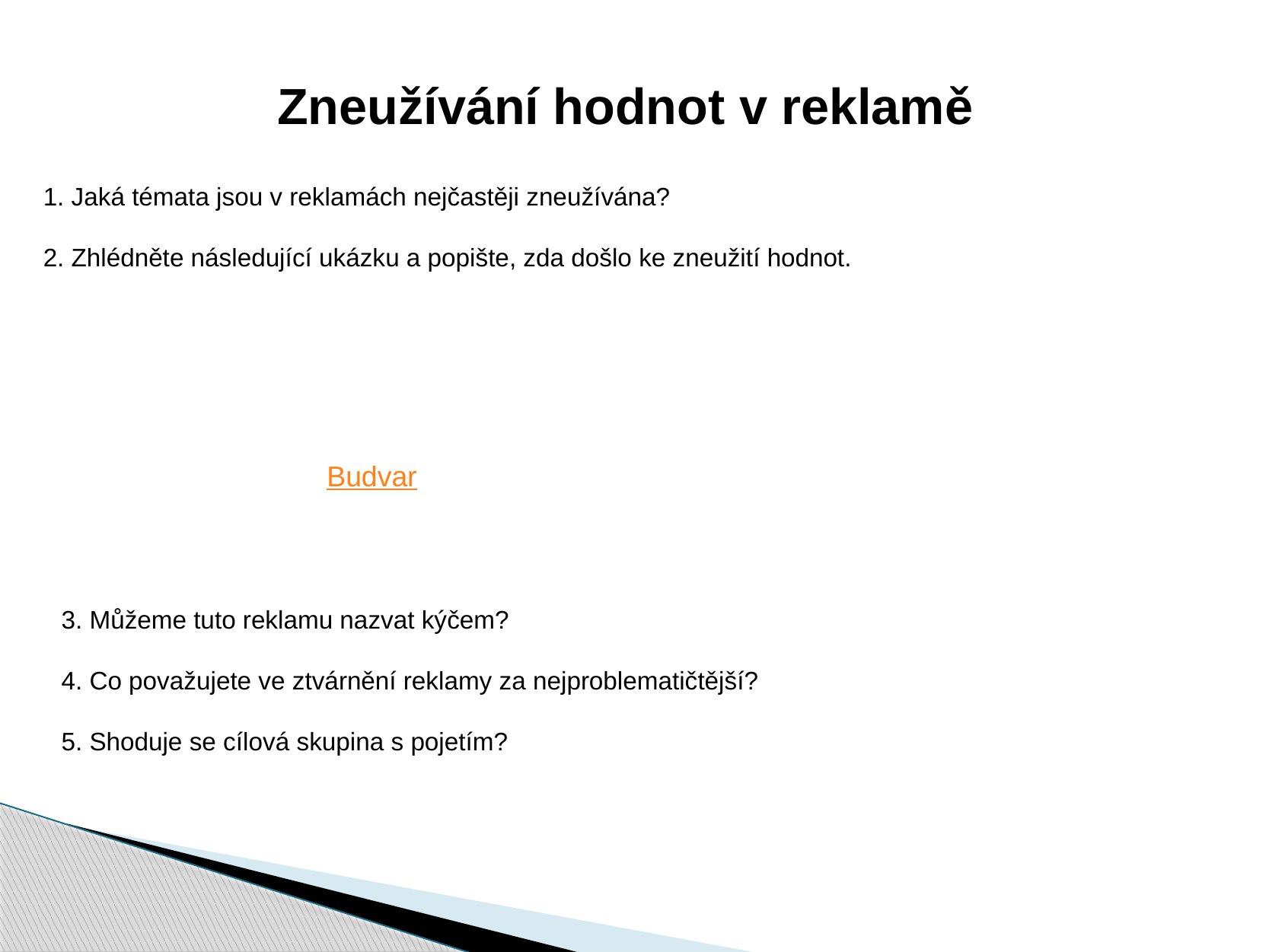

Zneužívání hodnot v reklamě

1. Jaká témata jsou v reklamách nejčastěji zneužívána?

2. Zhlédněte následující ukázku a popište, zda došlo ke zneužití hodnot.
Budvar
3. Můžeme tuto reklamu nazvat kýčem?

4. Co považujete ve ztvárnění reklamy za nejproblematičtější?

5. Shoduje se cílová skupina s pojetím?